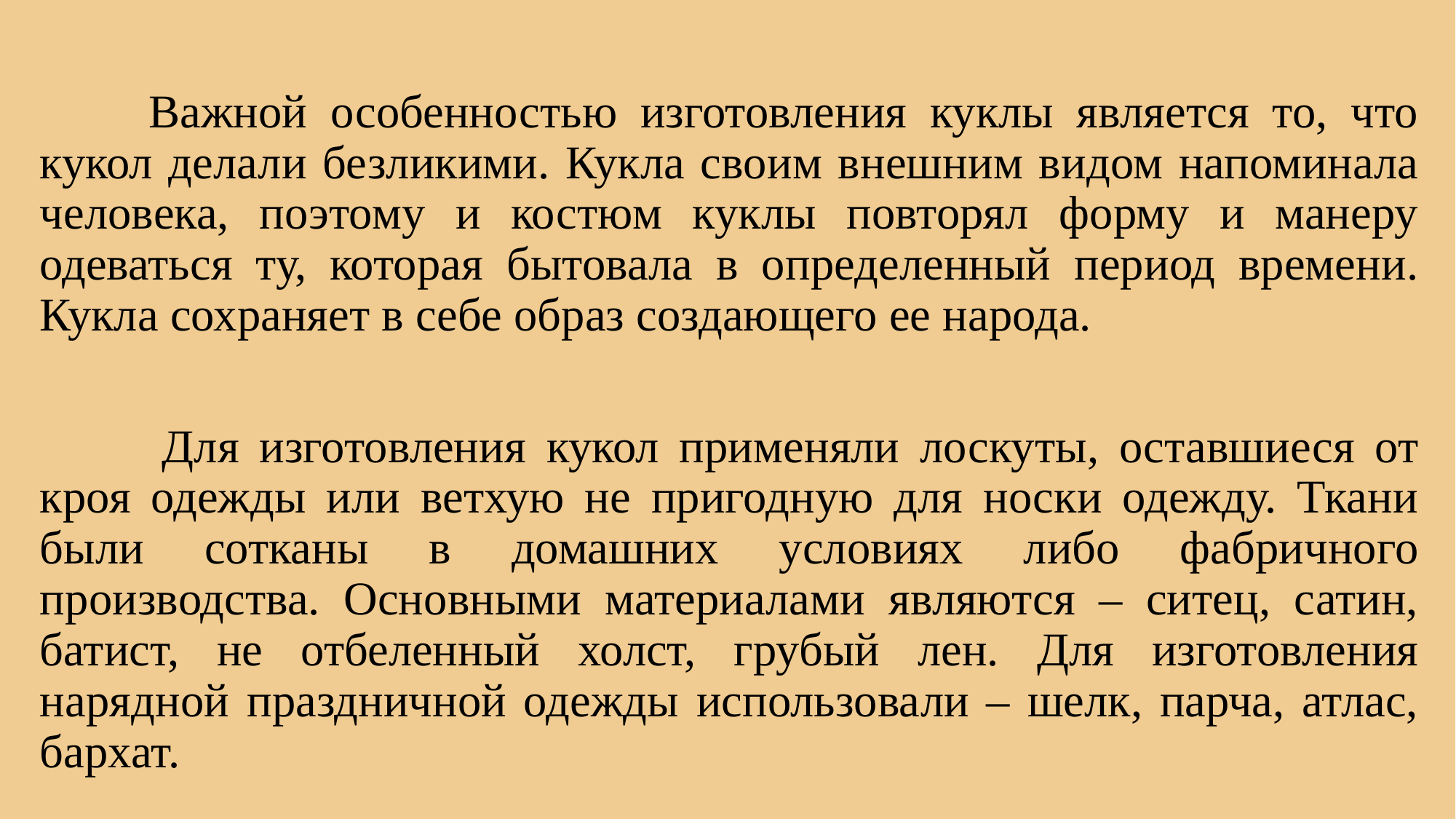

Важной особенностью изготовления куклы является то, что кукол делали безликими. Кукла своим внешним видом напоминала человека, поэтому и костюм куклы повторял форму и манеру одеваться ту, которая бытовала в определенный период времени. Кукла сохраняет в себе образ создающего ее народа.

      Для изготовления кукол применяли лоскуты, оставшиеся от кроя одежды или ветхую не пригодную для носки одежду. Ткани были сотканы в домашних условиях либо фабричного производства. Основными материалами являются – ситец, сатин, батист, не отбеленный холст, грубый лен. Для изготовления нарядной праздничной одежды использовали – шелк, парча, атлас, бархат.